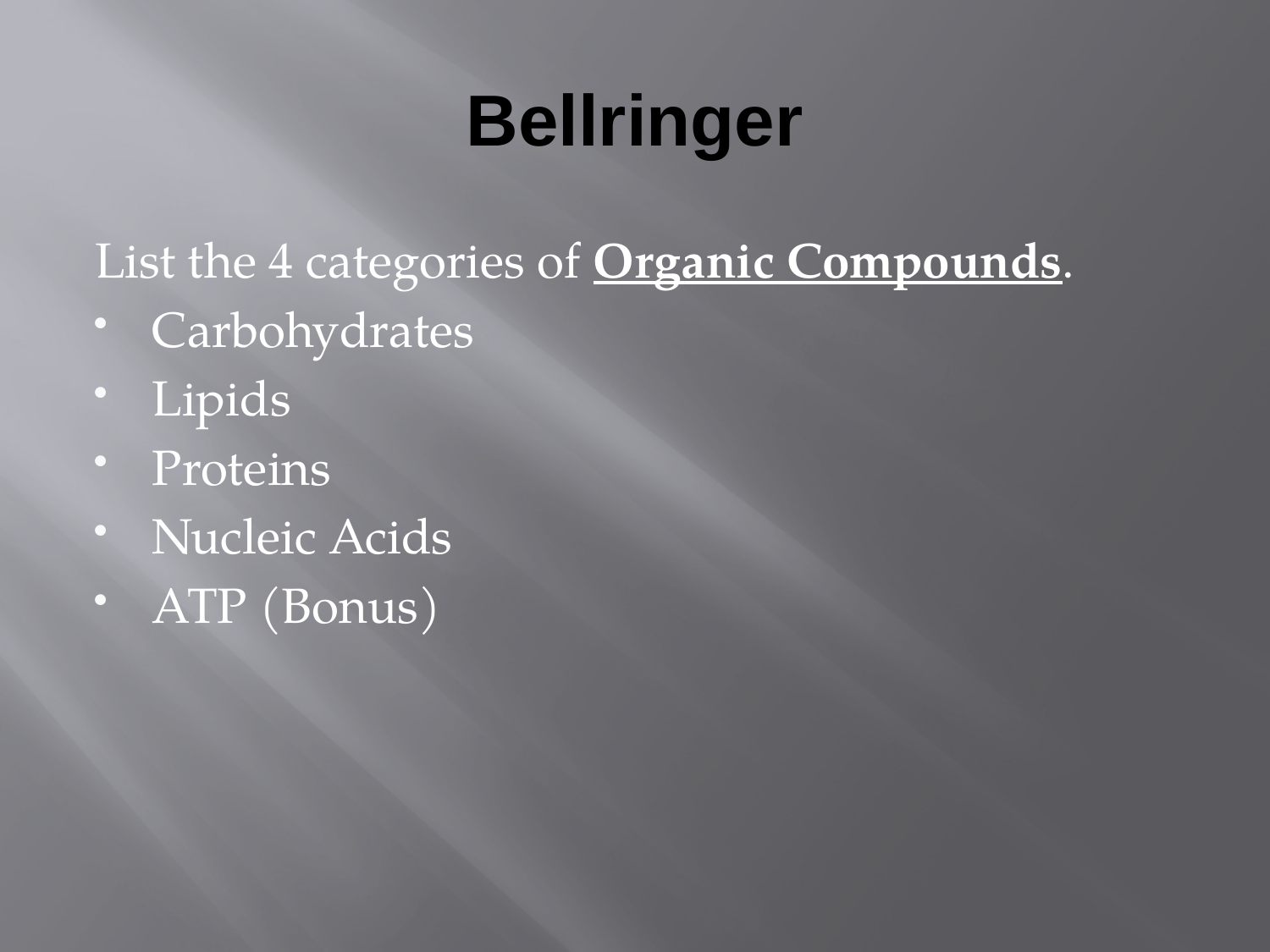

# Bellringer
List the 4 categories of Organic Compounds.
Carbohydrates
Lipids
Proteins
Nucleic Acids
ATP (Bonus)